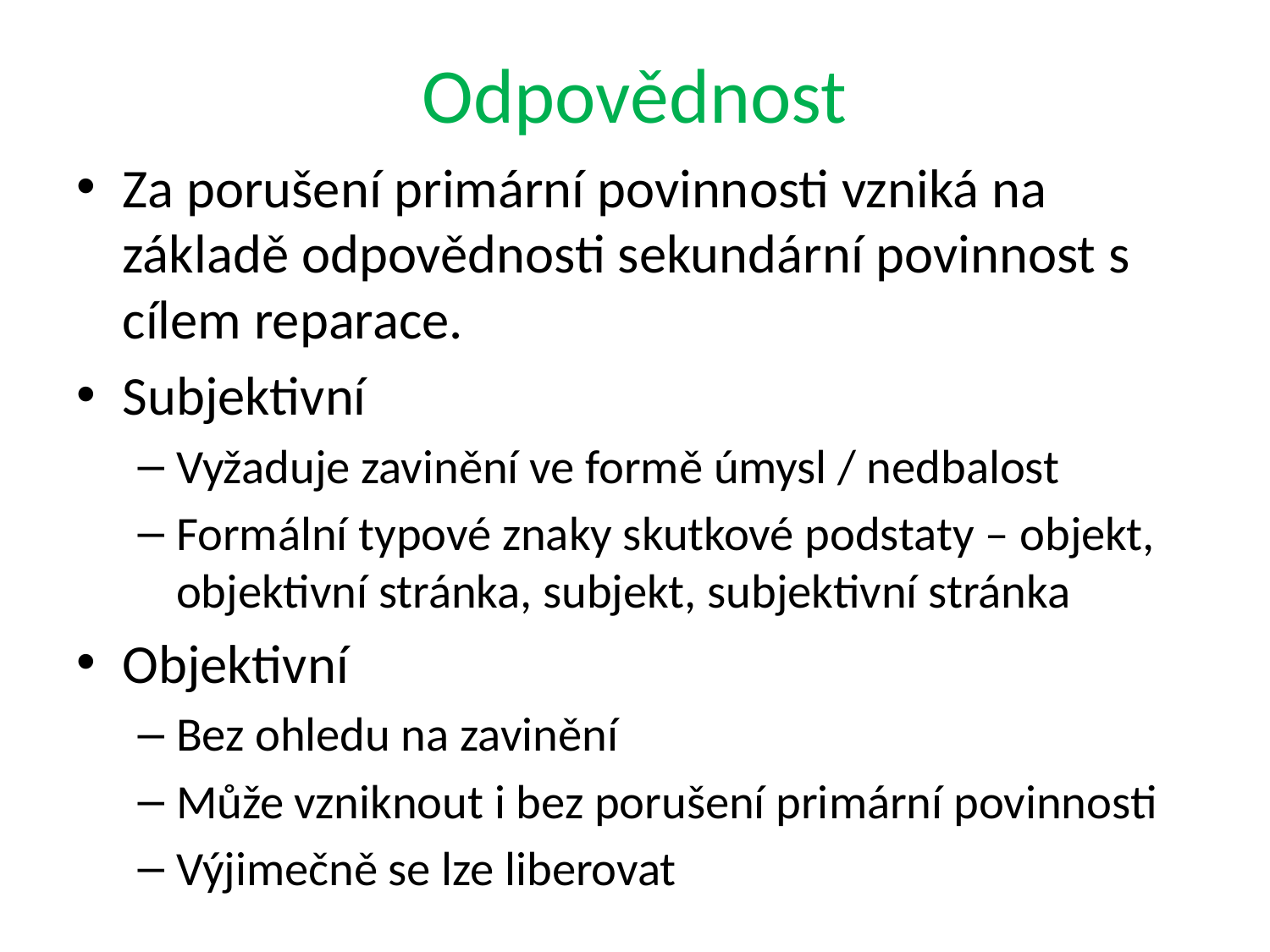

# Odpovědnost
Za porušení primární povinnosti vzniká na základě odpovědnosti sekundární povinnost s cílem reparace.
Subjektivní
Vyžaduje zavinění ve formě úmysl / nedbalost
Formální typové znaky skutkové podstaty – objekt, objektivní stránka, subjekt, subjektivní stránka
Objektivní
Bez ohledu na zavinění
Může vzniknout i bez porušení primární povinnosti
Výjimečně se lze liberovat